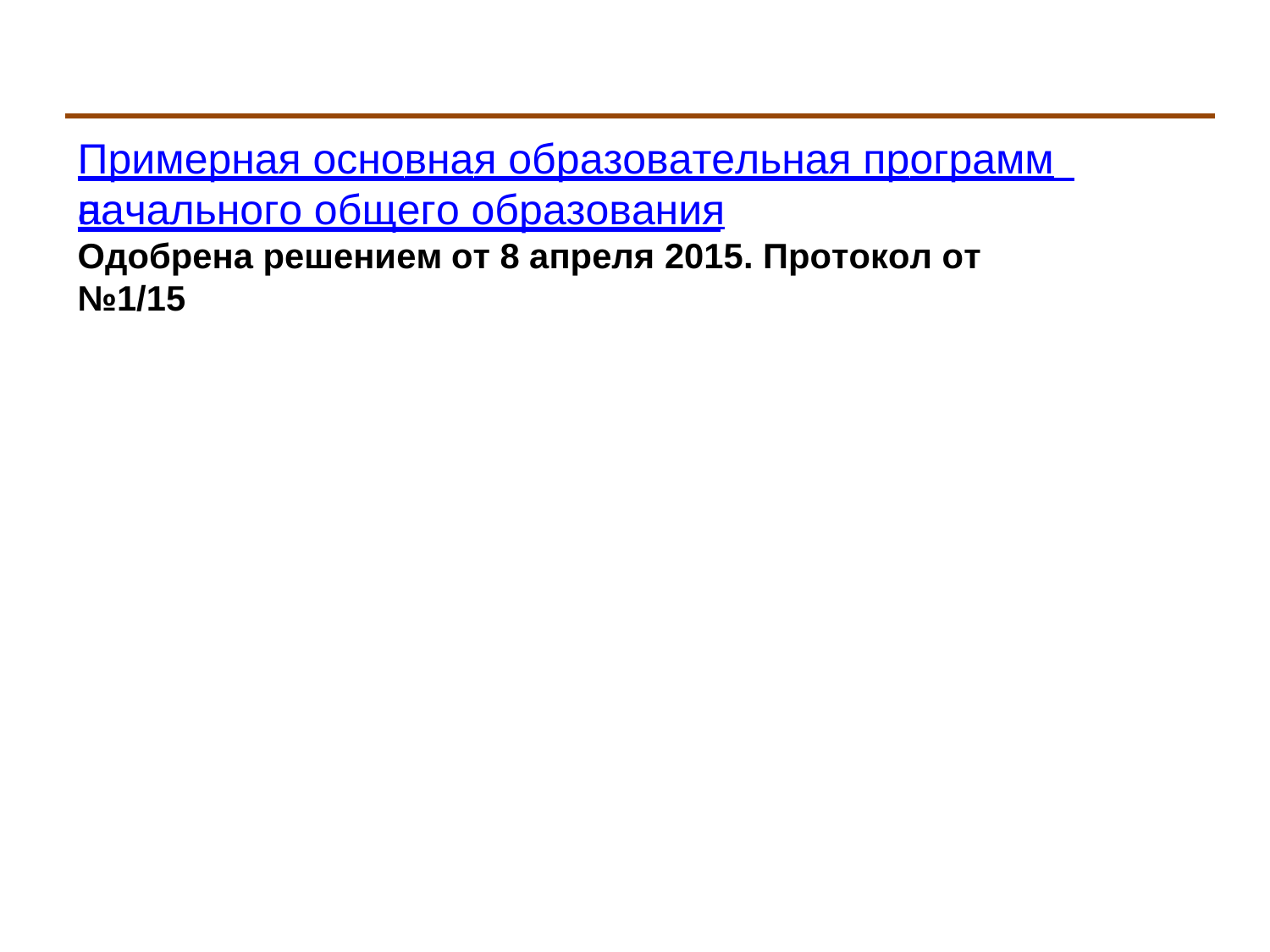

Примерная основная образовательная программа

начального общего образования
Одобрена решением от 8 апреля 2015. Протокол от №1/15